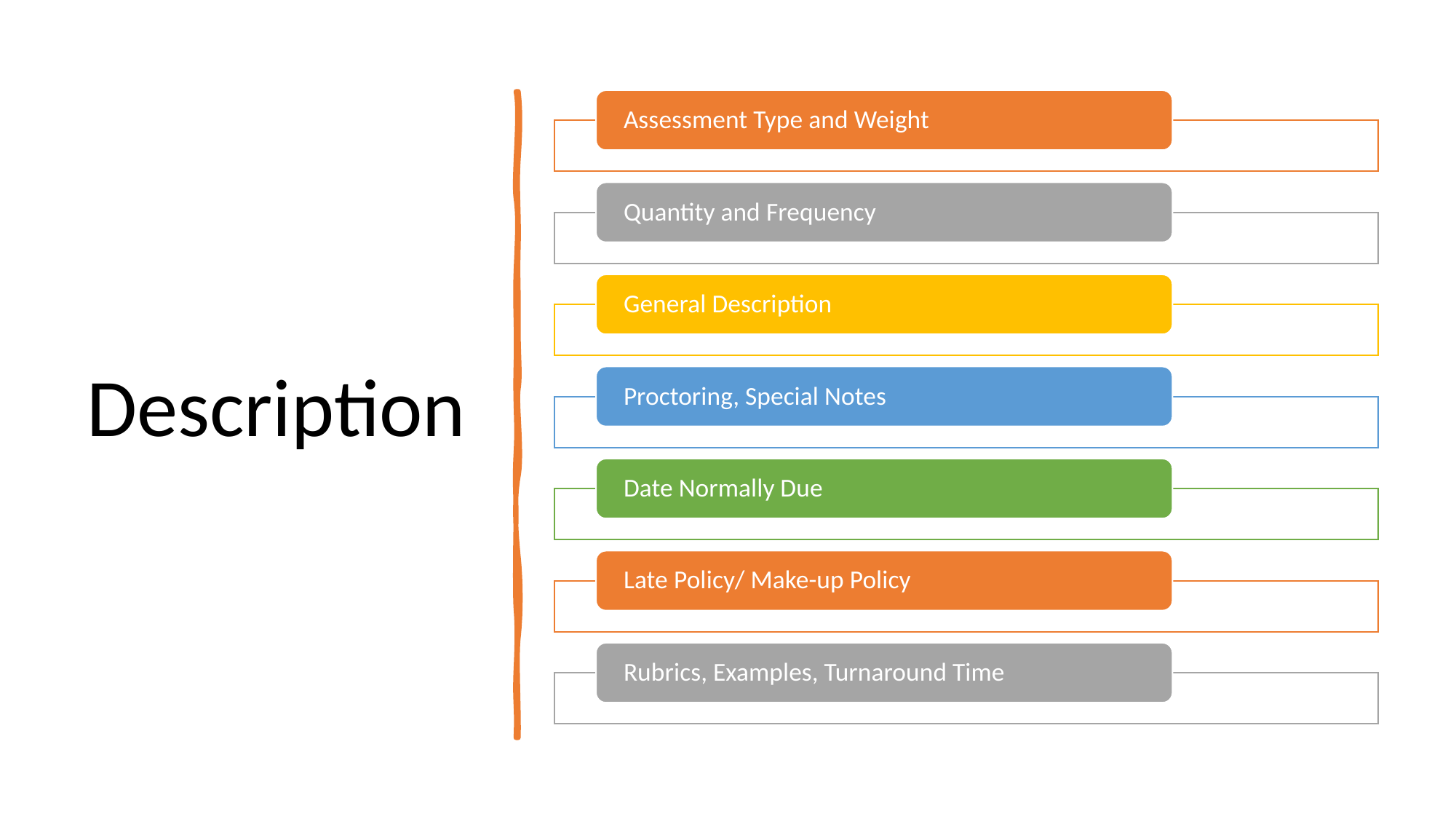

Assessment Type and Weight
Quantity and Frequency
General Description
Proctoring, Special Notes
Date Normally Due
Late Policy/ Make-up Policy
Rubrics, Examples, Turnaround Time
# Description